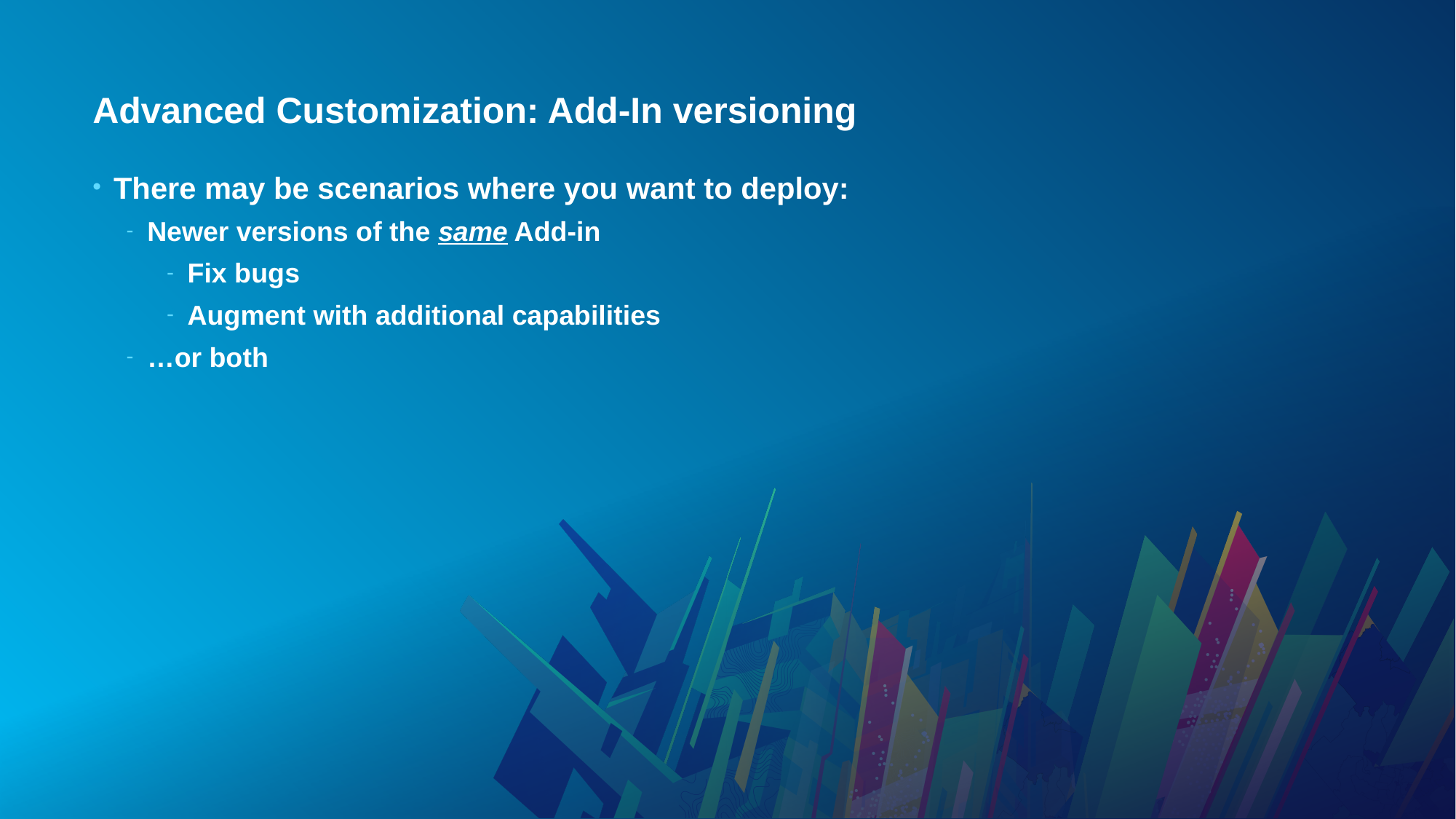

# Advanced Customization: Add-In versioning
There may be scenarios where you want to deploy:
Newer versions of the same Add-in
Fix bugs
Augment with additional capabilities
…or both